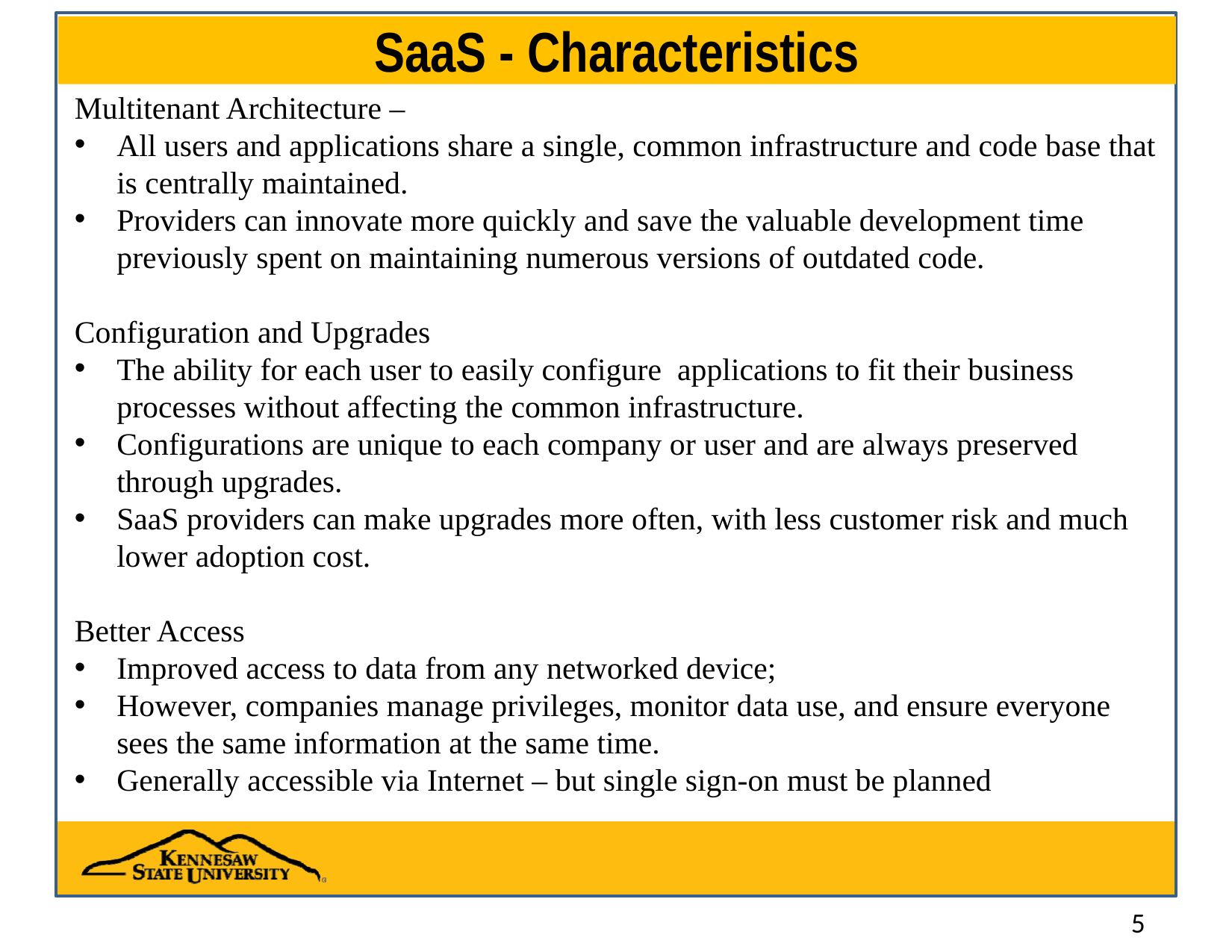

# SaaS - Characteristics
Multitenant Architecture –
All users and applications share a single, common infrastructure and code base that is centrally maintained.
Providers can innovate more quickly and save the valuable development time previously spent on maintaining numerous versions of outdated code.

Configuration and Upgrades
The ability for each user to easily configure  applications to fit their business processes without affecting the common infrastructure.
Configurations are unique to each company or user and are always preserved through upgrades.
SaaS providers can make upgrades more often, with less customer risk and much lower adoption cost.

Better Access
Improved access to data from any networked device;
However, companies manage privileges, monitor data use, and ensure everyone sees the same information at the same time.
Generally accessible via Internet – but single sign-on must be planned